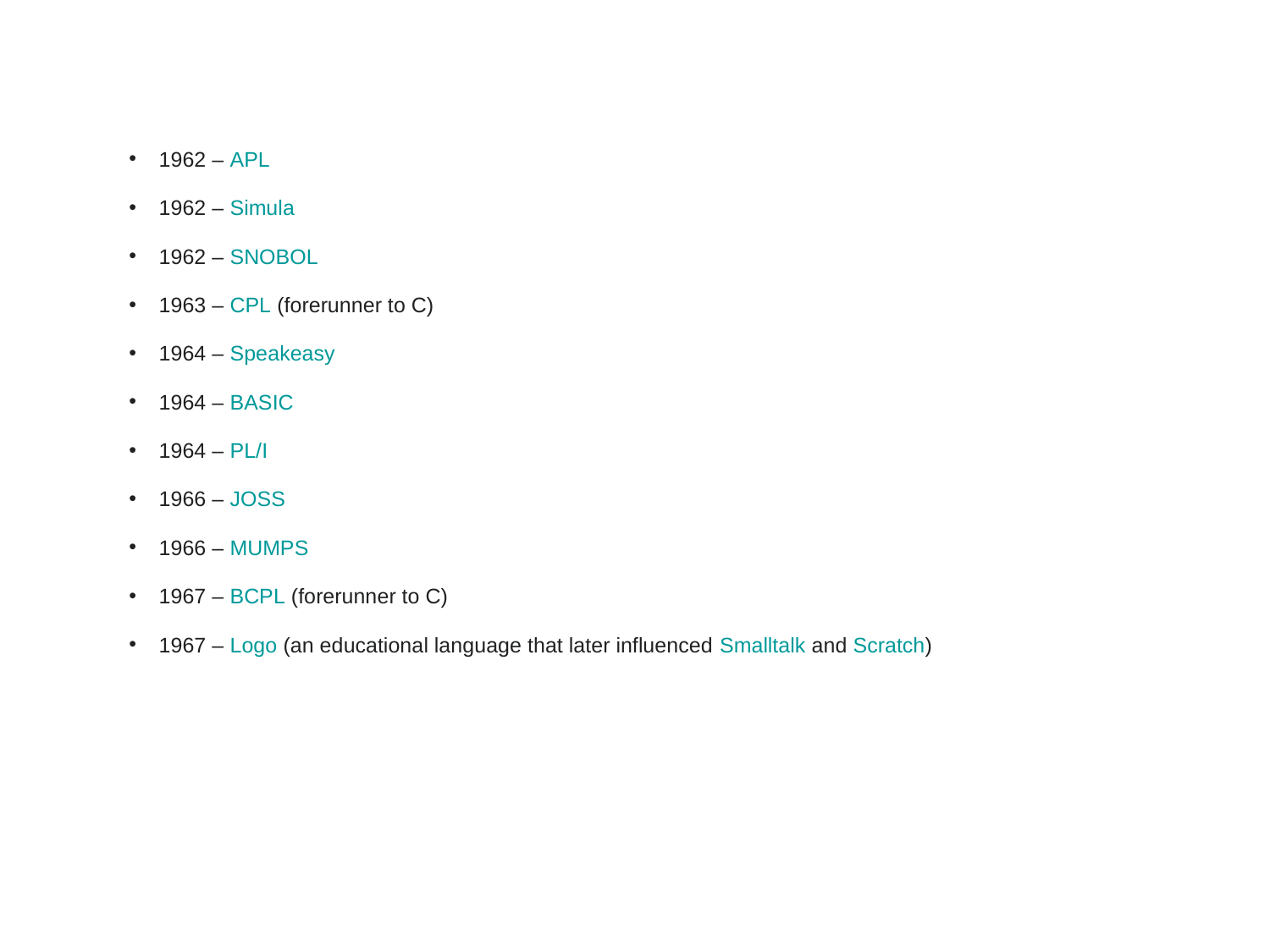

1962 – APL
1962 – Simula
1962 – SNOBOL
1963 – CPL (forerunner to C)
1964 – Speakeasy
1964 – BASIC
1964 – PL/I
1966 – JOSS
1966 – MUMPS
1967 – BCPL (forerunner to C)
1967 – Logo (an educational language that later influenced Smalltalk and Scratch)